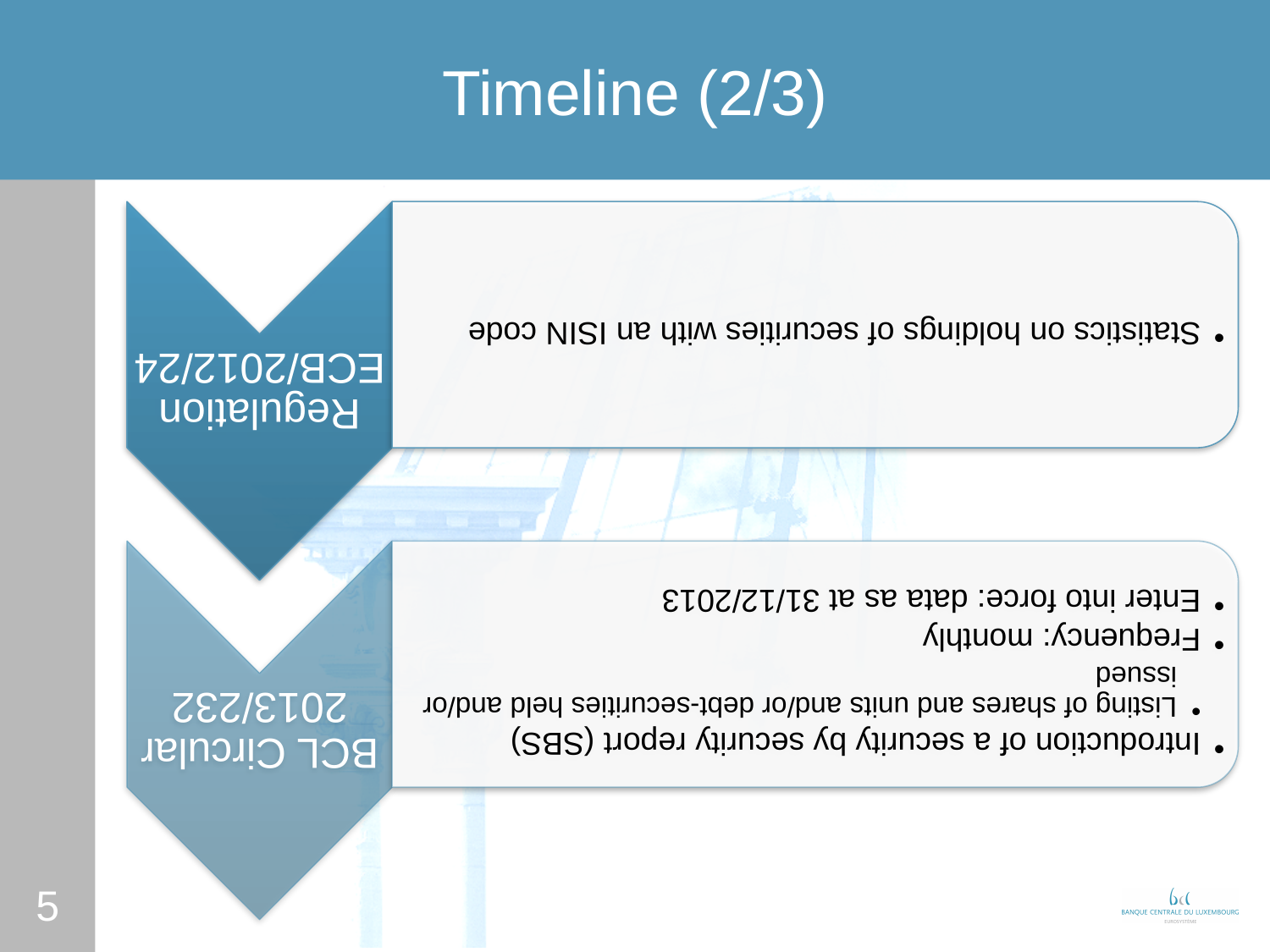

# Timeline (2/3)
Regulation ECB/2012/24
Statistics on holdings of securities with an ISIN code
BCL Circular 2013/232
Introduction of a security by security report (SBS)
Listing of shares and units and/or debt-securities held and/or issued
Frequency: monthly
Enter into force: data as at 31/12/2013
5